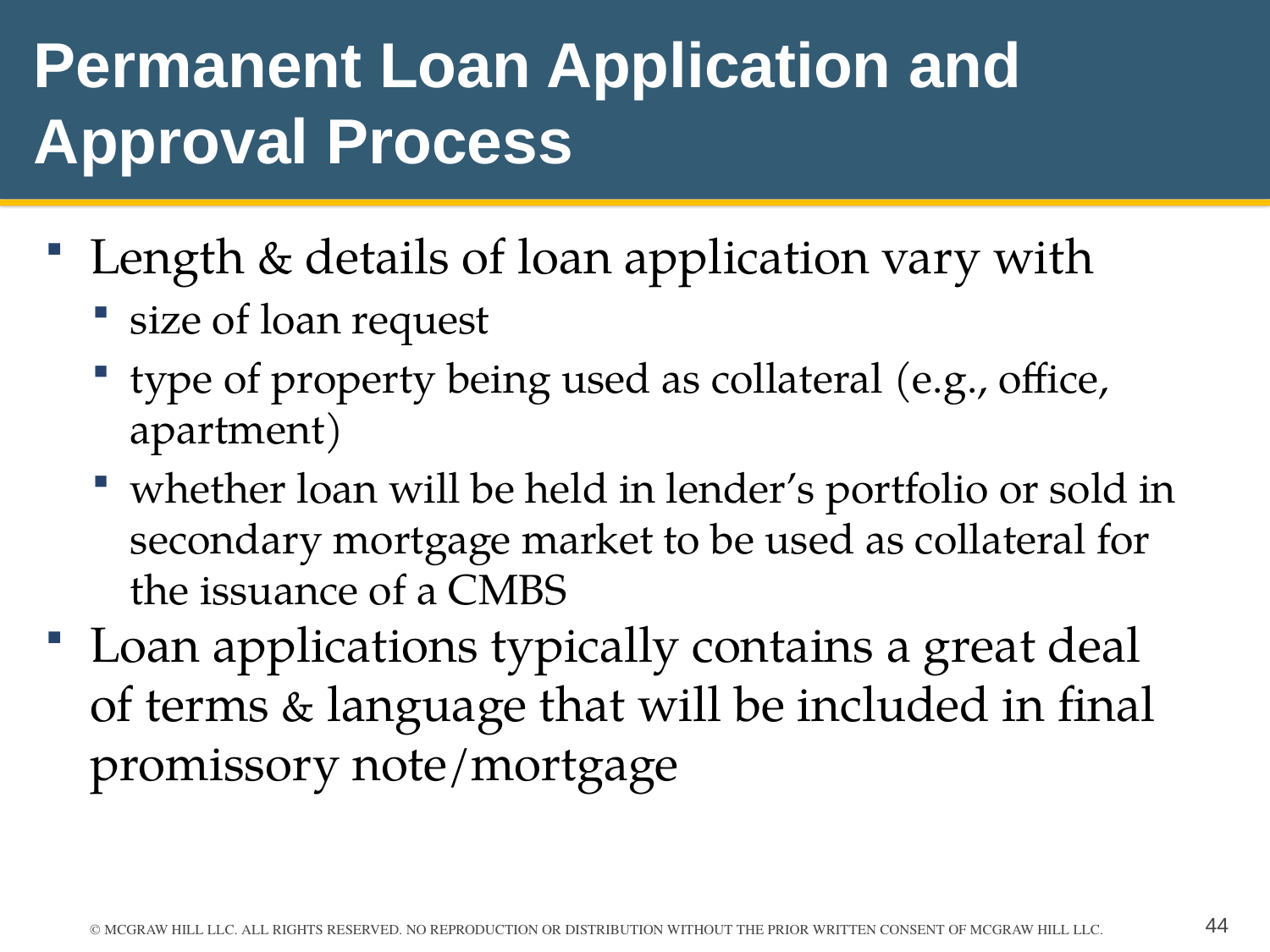

# Permanent Loan Application and Approval Process
Length & details of loan application vary with
size of loan request
type of property being used as collateral (e.g., office, apartment)
whether loan will be held in lender’s portfolio or sold in secondary mortgage market to be used as collateral for the issuance of a CMBS
Loan applications typically contains a great deal of terms & language that will be included in final promissory note/mortgage
© MCGRAW HILL LLC. ALL RIGHTS RESERVED. NO REPRODUCTION OR DISTRIBUTION WITHOUT THE PRIOR WRITTEN CONSENT OF MCGRAW HILL LLC.
44